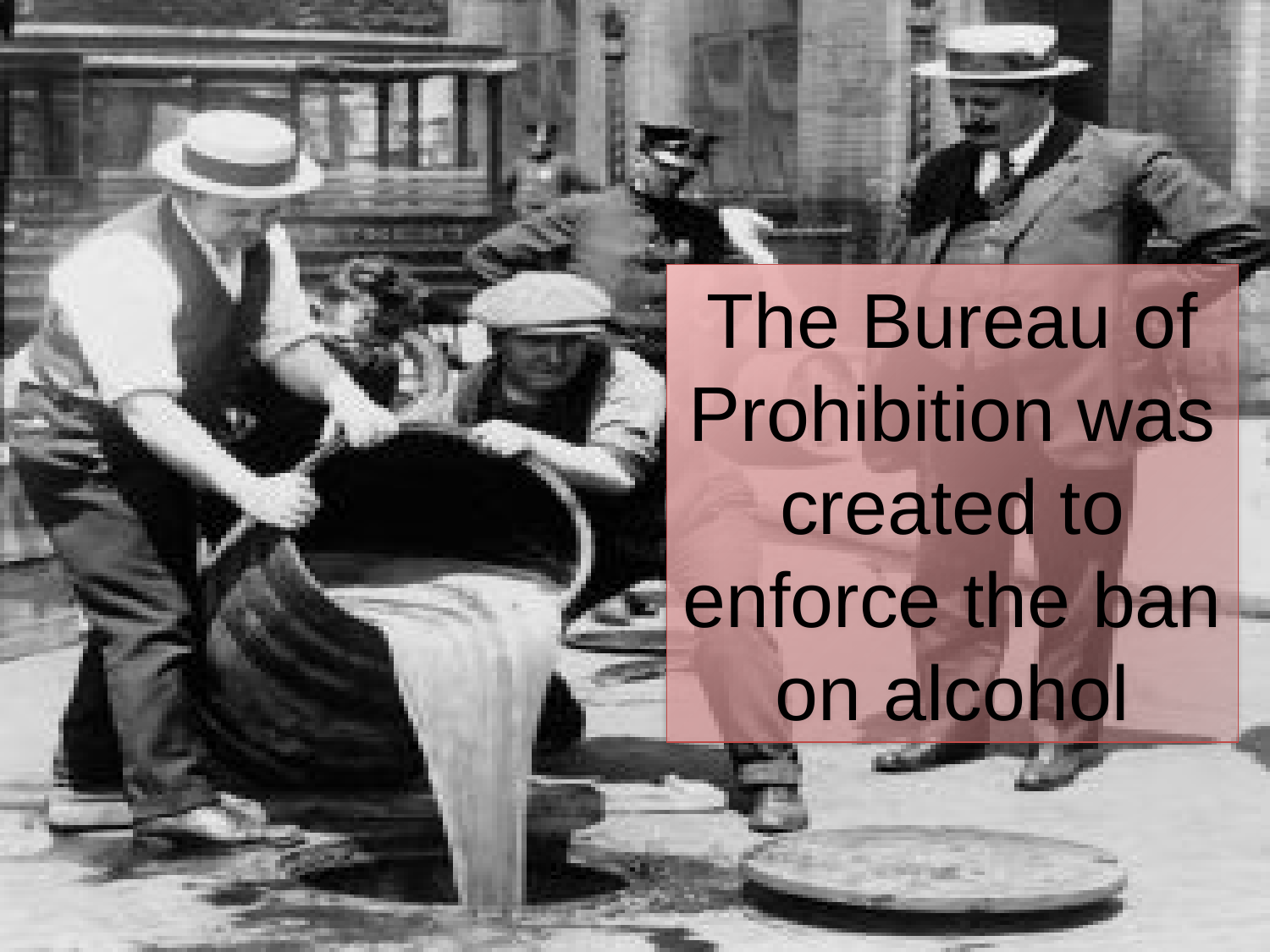

The Bureau of Prohibition was created to enforce the ban on alcohol